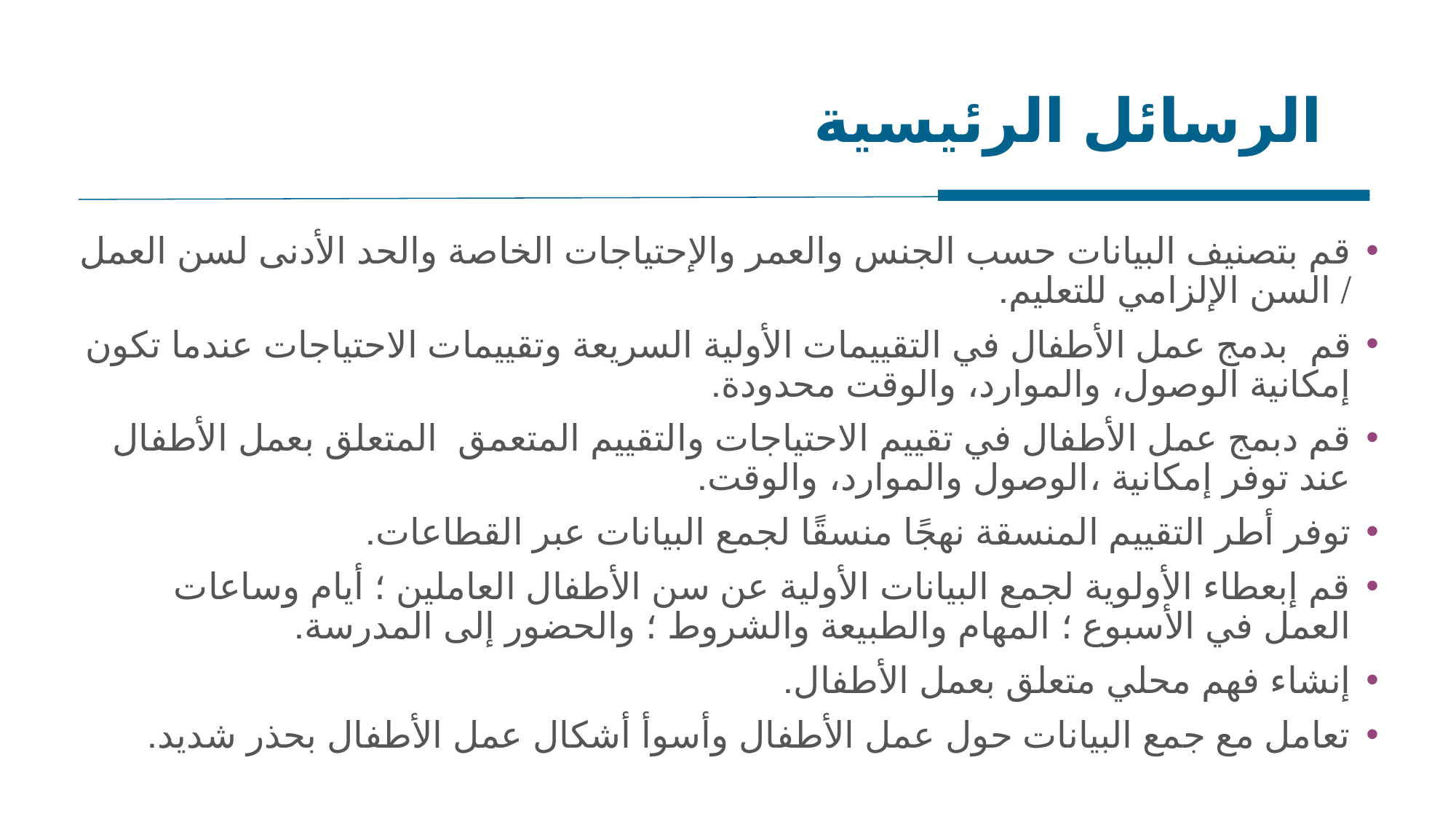

# الرسائل الرئيسية
قم بتصنيف البيانات حسب الجنس والعمر والإحتياجات الخاصة والحد الأدنى لسن العمل / السن الإلزامي للتعليم.
قم  بدمج عمل الأطفال في التقييمات الأولية السريعة وتقييمات الاحتياجات عندما تكون إمكانية الوصول، والموارد، والوقت محدودة.
قم دبمج عمل الأطفال في تقييم الاحتياجات والتقييم المتعمق  المتعلق بعمل الأطفال عند توفر إمكانية ،الوصول والموارد، والوقت.
توفر أطر التقييم المنسقة نهجًا منسقًا لجمع البيانات عبر القطاعات.
قم إبعطاء الأولوية لجمع البيانات الأولية عن سن الأطفال العاملين ؛ أيام وساعات العمل في الأسبوع ؛ المهام والطبيعة والشروط ؛ والحضور إلى المدرسة.
إنشاء فهم محلي متعلق بعمل الأطفال.
تعامل مع جمع البيانات حول عمل الأطفال وأسوأ أشكال عمل الأطفال بحذر شديد.